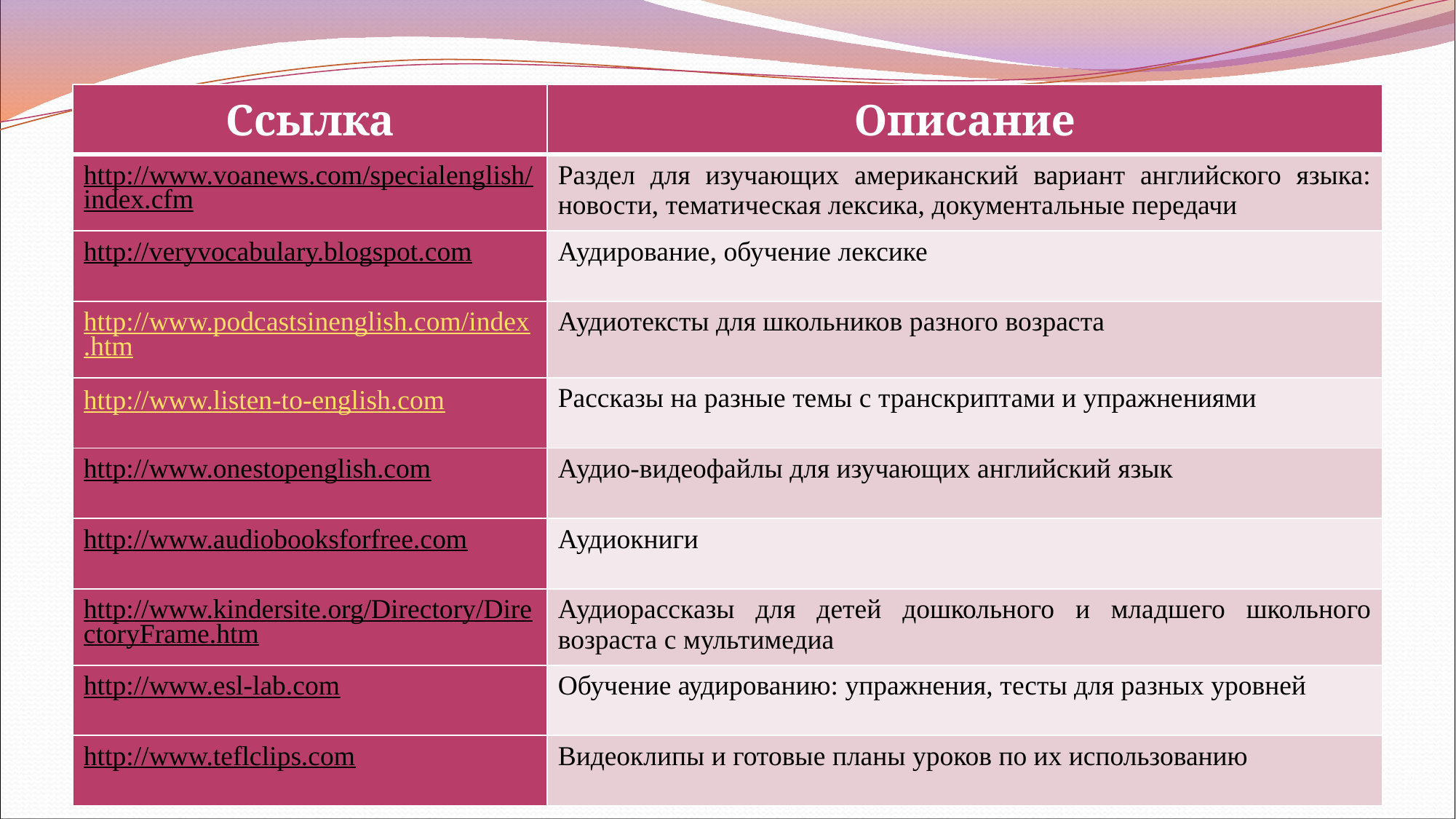

#
| Ссылка | Описание |
| --- | --- |
| http://www.voanews.com/specialenglish/index.cfm | Раздел для изучающих американский вариант английского языка: новости, тематическая лексика, документальные передачи |
| http://veryvocabulary.blogspot.com | Аудирование, обучение лексике |
| http://www.podcastsinenglish.com/index.htm | Аудиотексты для школьников разного возраста |
| http://www.listen-to-english.com | Рассказы на разные темы с транскриптами и упражнениями |
| http://www.onestopenglish.com | Аудио-видеофайлы для изучающих английский язык |
| http://www.audiobooksforfree.com | Аудиокниги |
| http://www.kindersite.org/Directory/DirectoryFrame.htm | Аудиорассказы для детей дошкольного и младшего школьного возраста с мультимедиа |
| http://www.esl-lab.com | Обучение аудированию: упражнения, тесты для разных уровней |
| http://www.teflclips.com | Видеоклипы и готовые планы уроков по их использованию |